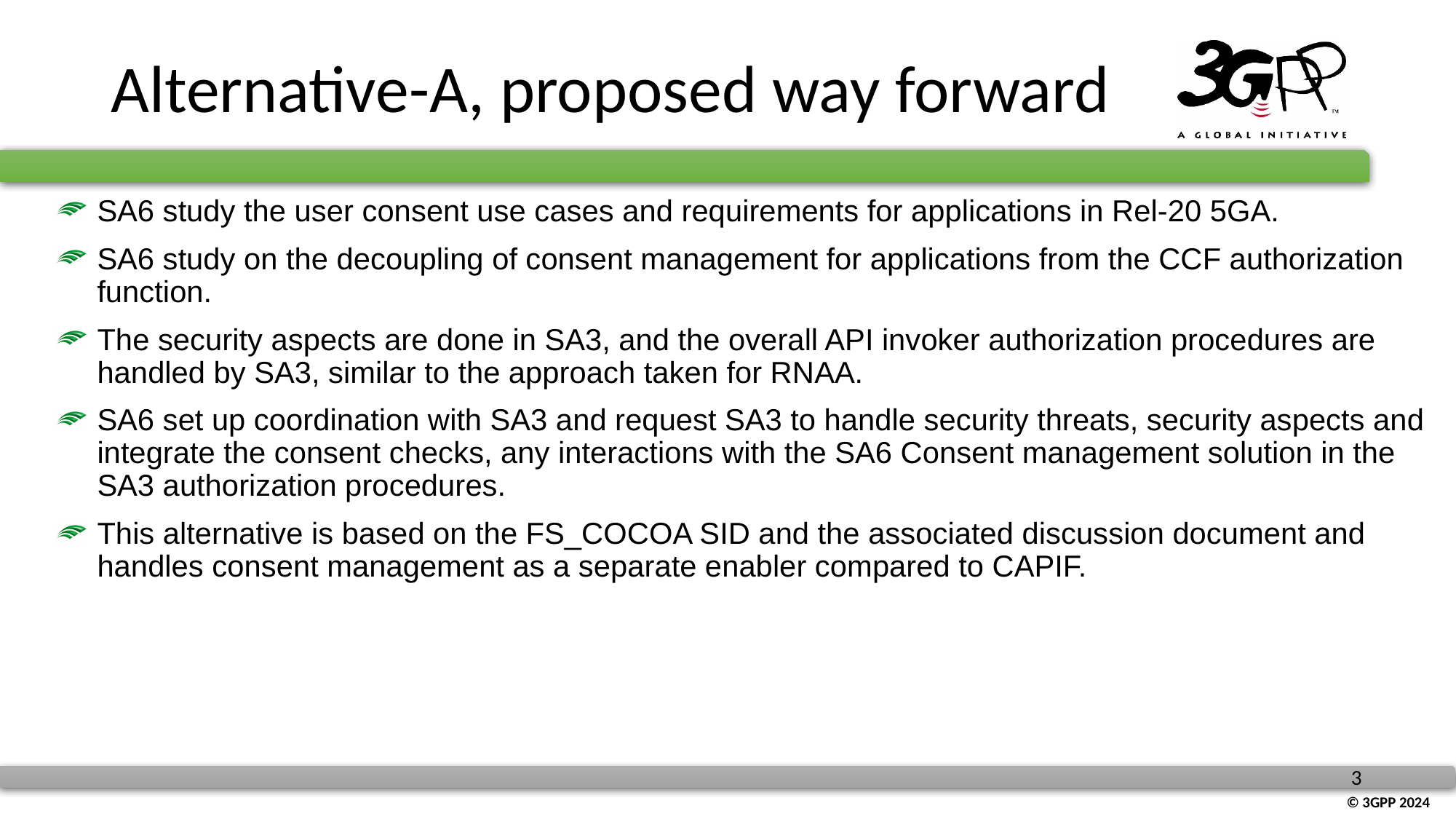

# Alternative-A, proposed way forward
SA6 study the user consent use cases and requirements for applications in Rel-20 5GA.
SA6 study on the decoupling of consent management for applications from the CCF authorization function.
The security aspects are done in SA3, and the overall API invoker authorization procedures are handled by SA3, similar to the approach taken for RNAA.
SA6 set up coordination with SA3 and request SA3 to handle security threats, security aspects and integrate the consent checks, any interactions with the SA6 Consent management solution in the SA3 authorization procedures.
This alternative is based on the FS_COCOA SID and the associated discussion document and handles consent management as a separate enabler compared to CAPIF.